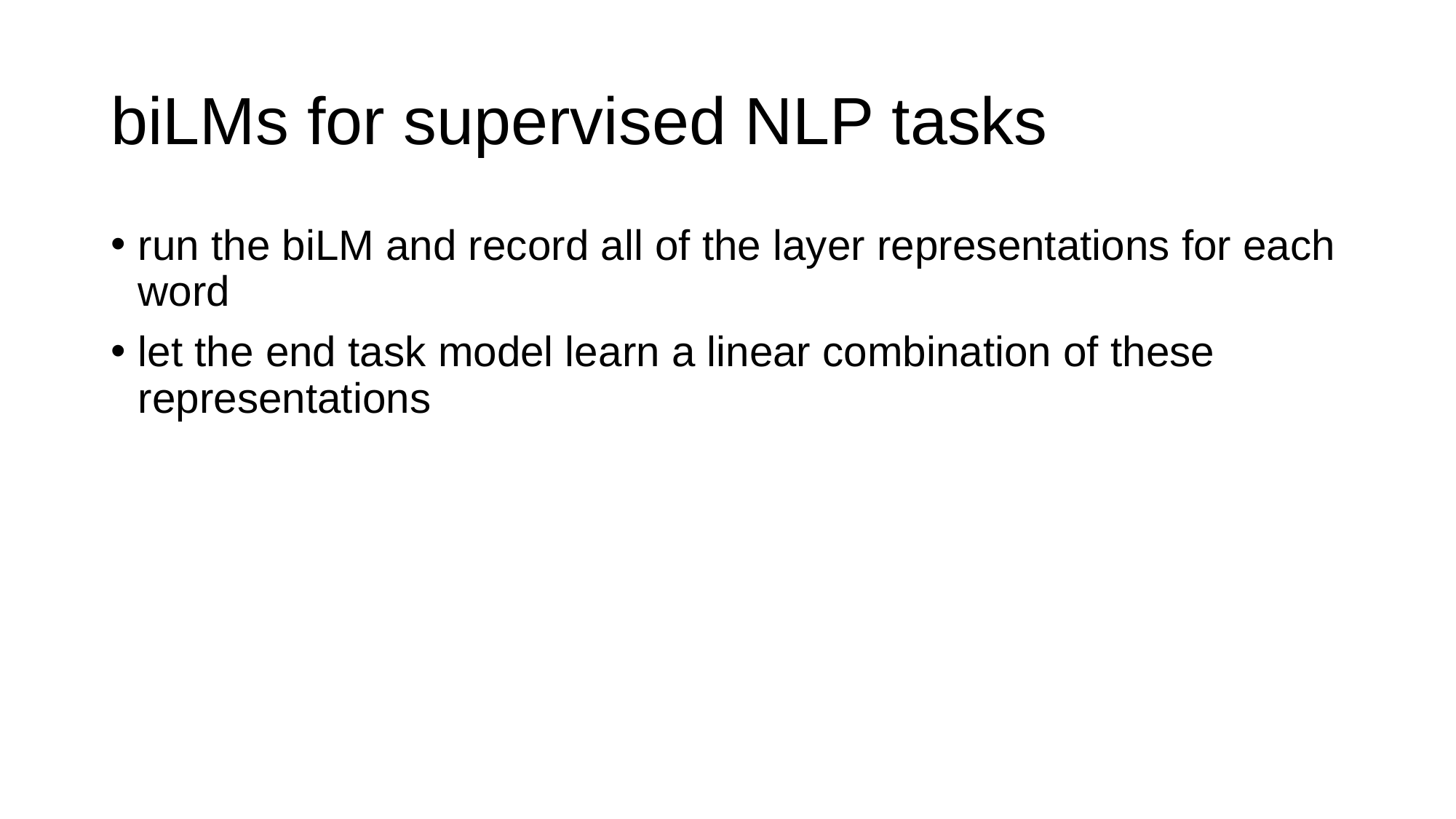

# biLMs for supervised NLP tasks
run the biLM and record all of the layer representations for each word
let the end task model learn a linear combination of these representations